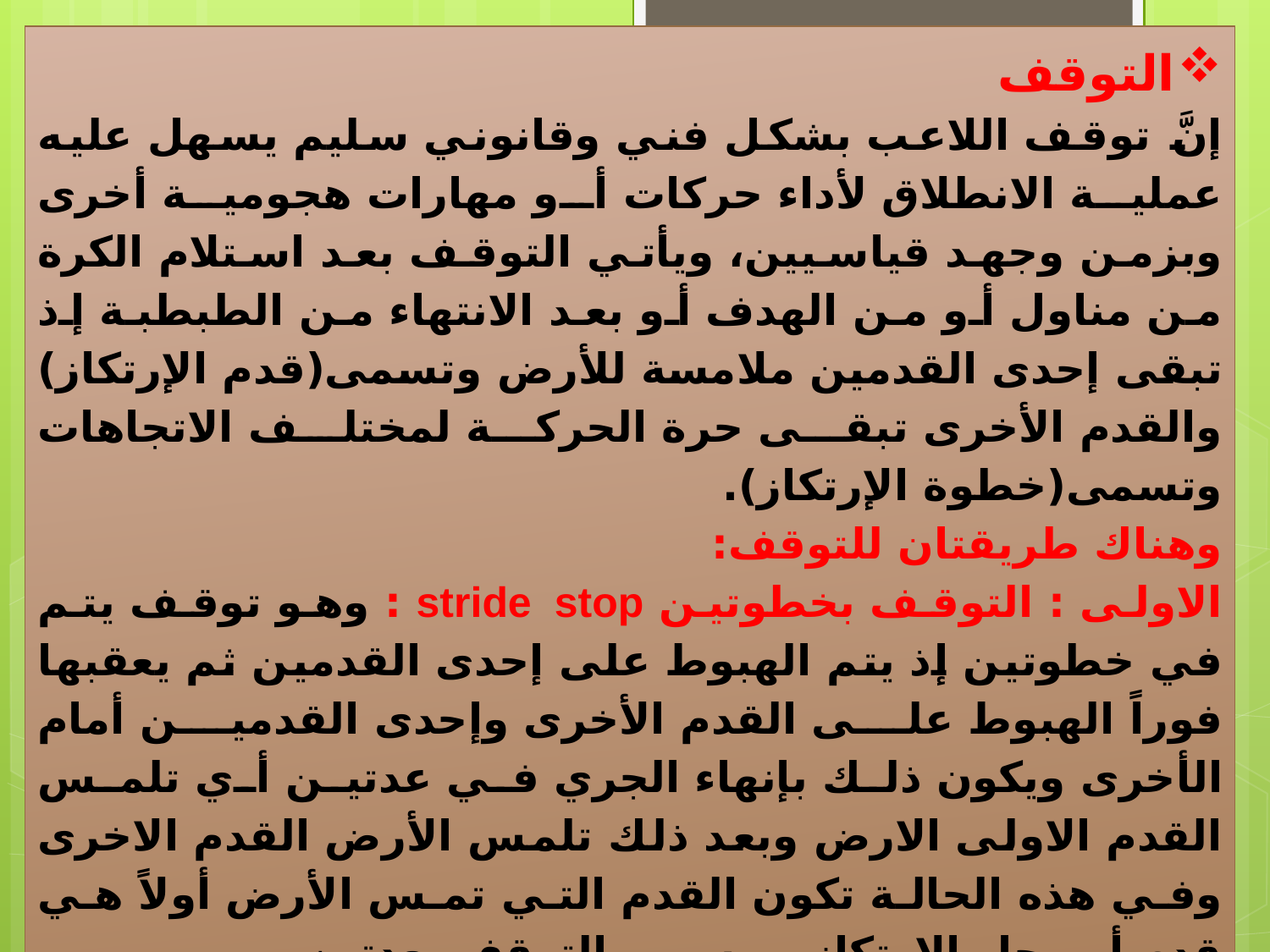

التوقف
إنَّ توقف اللاعب بشكل فني وقانوني سليم يسهل عليه عملية الانطلاق لأداء حركات أو مهارات هجومية أخرى وبزمن وجهد قياسيين، ويأتي التوقف بعد استلام الكرة من مناول أو من الهدف أو بعد الانتهاء من الطبطبة إذ تبقى إحدى القدمين ملامسة للأرض وتسمى(قدم الإرتكاز) والقدم الأخرى تبقى حرة الحركة لمختلف الاتجاهات وتسمى(خطوة الإرتكاز).
وهناك طريقتان للتوقف:
الاولى : التوقف بخطوتين stride stop : وهو توقف يتم في خطوتين إذ يتم الهبوط على إحدى القدمين ثم يعقبها فوراً الهبوط على القدم الأخرى وإحدى القدمين أمام الأخرى ويكون ذلك بإنهاء الجري في عدتين أي تلمس القدم الاولى الارض وبعد ذلك تلمس الأرض القدم الاخرى وفي هذه الحالة تكون القدم التي تمس الأرض أولاً هي قدم أو رجل الإرتكاز، ويسمى التوقف بعدتين.
الثانية : التوقف بالقفز jump stop : فإنَّ اللاعب يقوم بالقفز الخفيف مستخدماً قدماً واحدة والهبوط بالقدمين معاً بحيث تلامسان الأرض في وقت واحد وفي هذه الحالة يستطيع اللاعب أن يختار أي من القدمين رجل الارتكاز ويتيح له حرية أكبر للحركة.